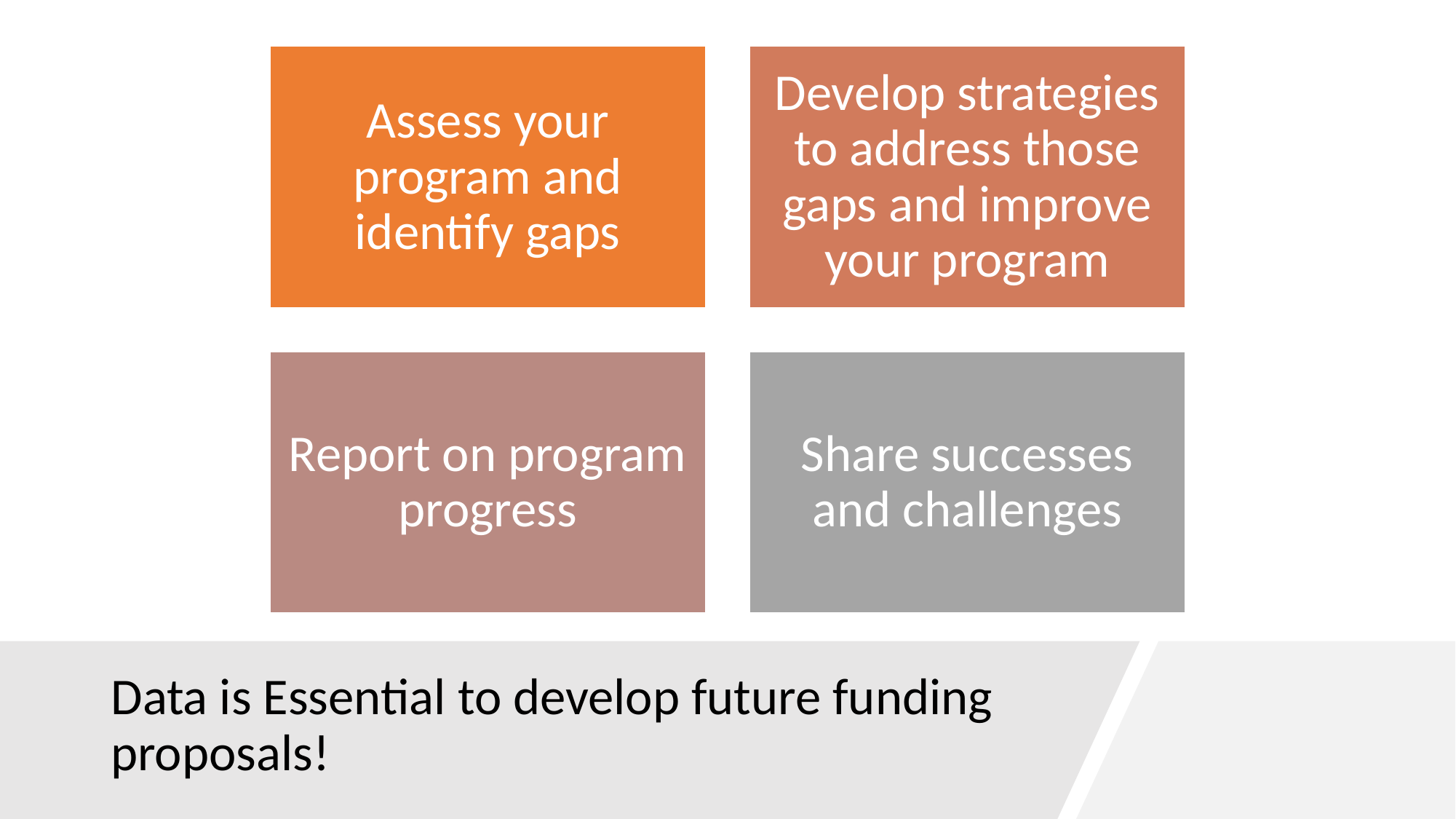

Assess your program and identify gaps
Develop strategies to address those gaps and improve your program
Report on program progress
Share successes and challenges

# Data is Essential to develop future funding proposals!
3